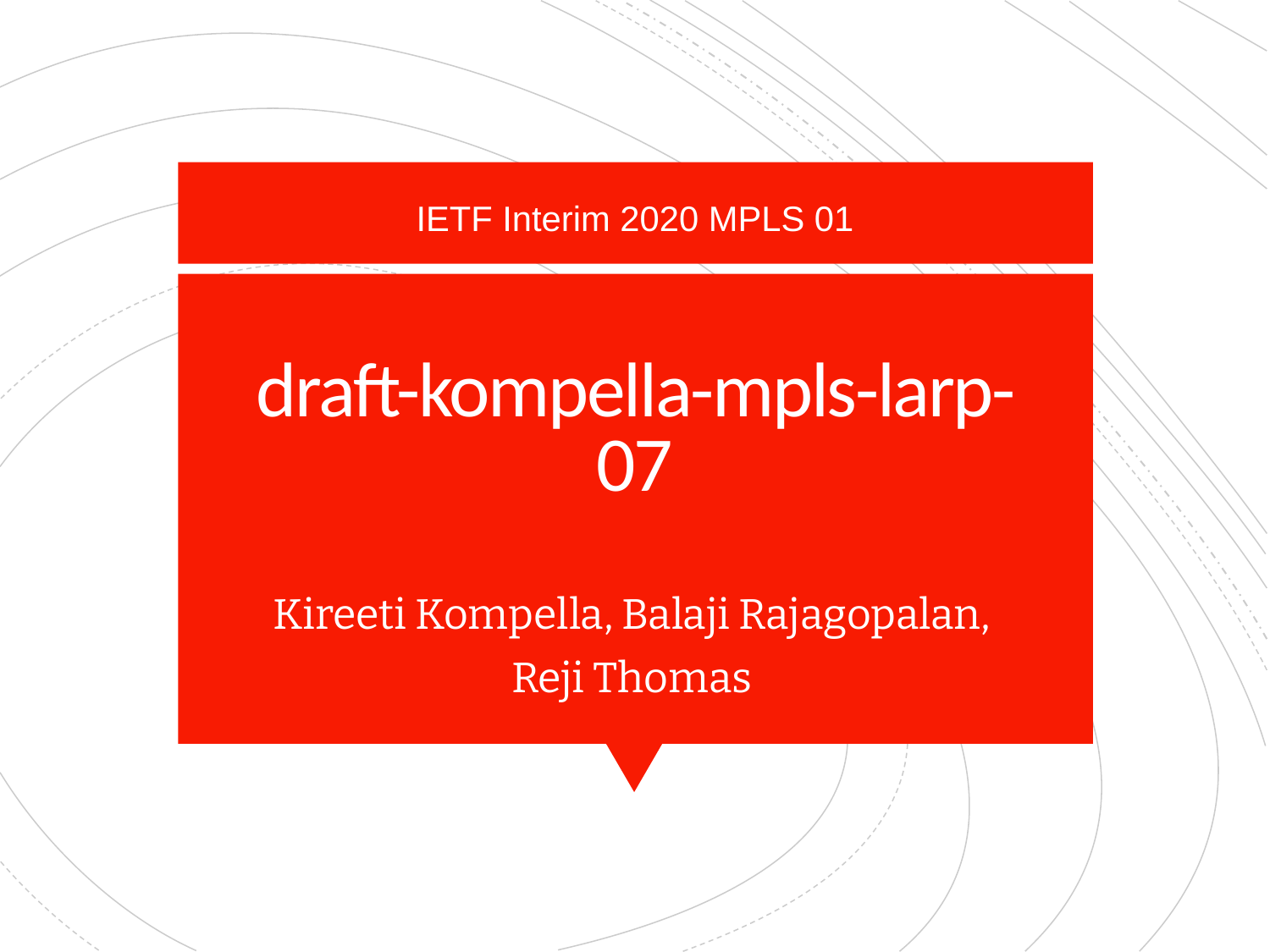

IETF Interim 2020 MPLS 01
# draft-kompella-mpls-larp-07
Kireeti Kompella, Balaji Rajagopalan,
Reji Thomas